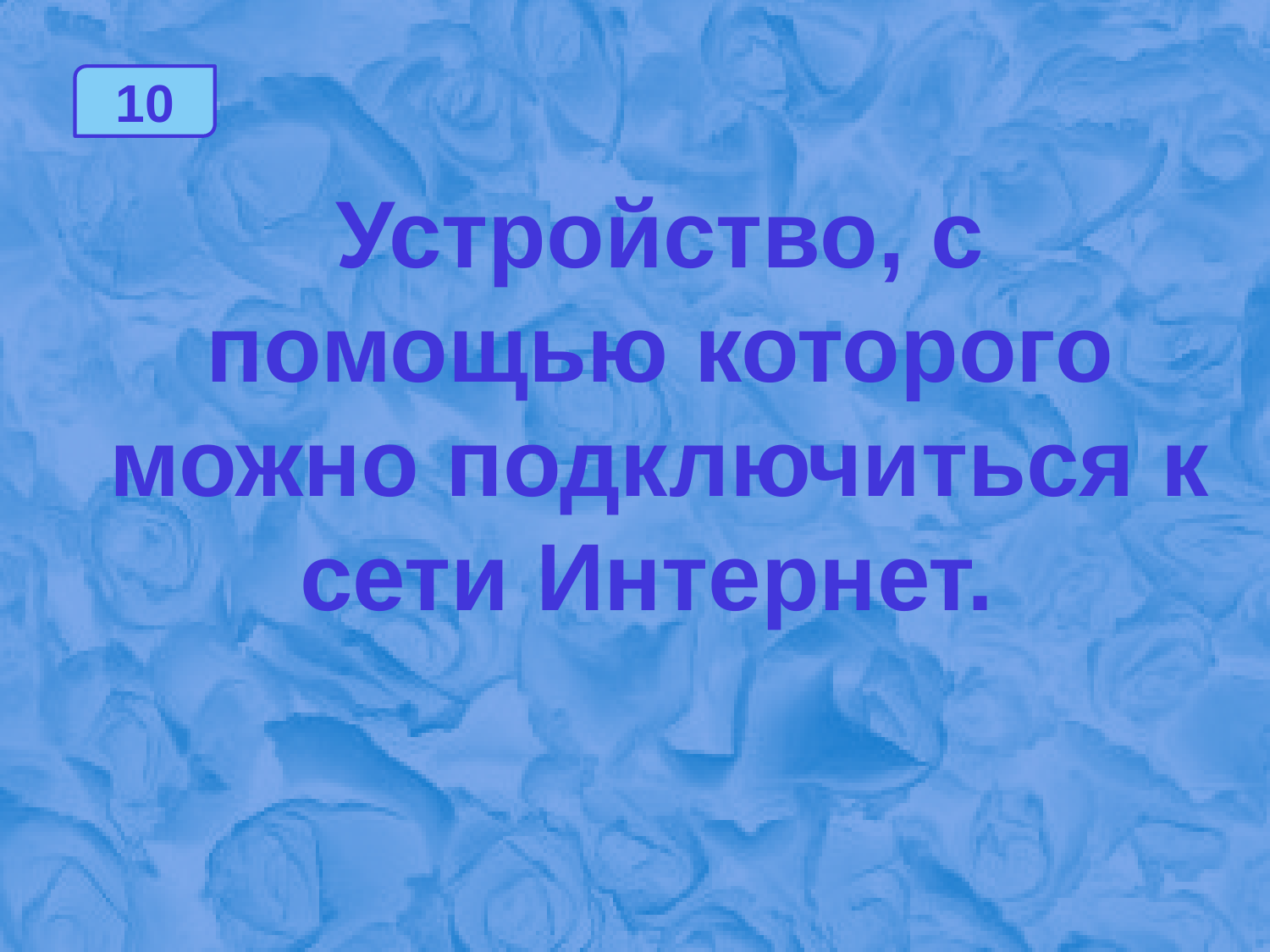

10
Устройство, с помощью которого можно подключиться к сети Интернет.